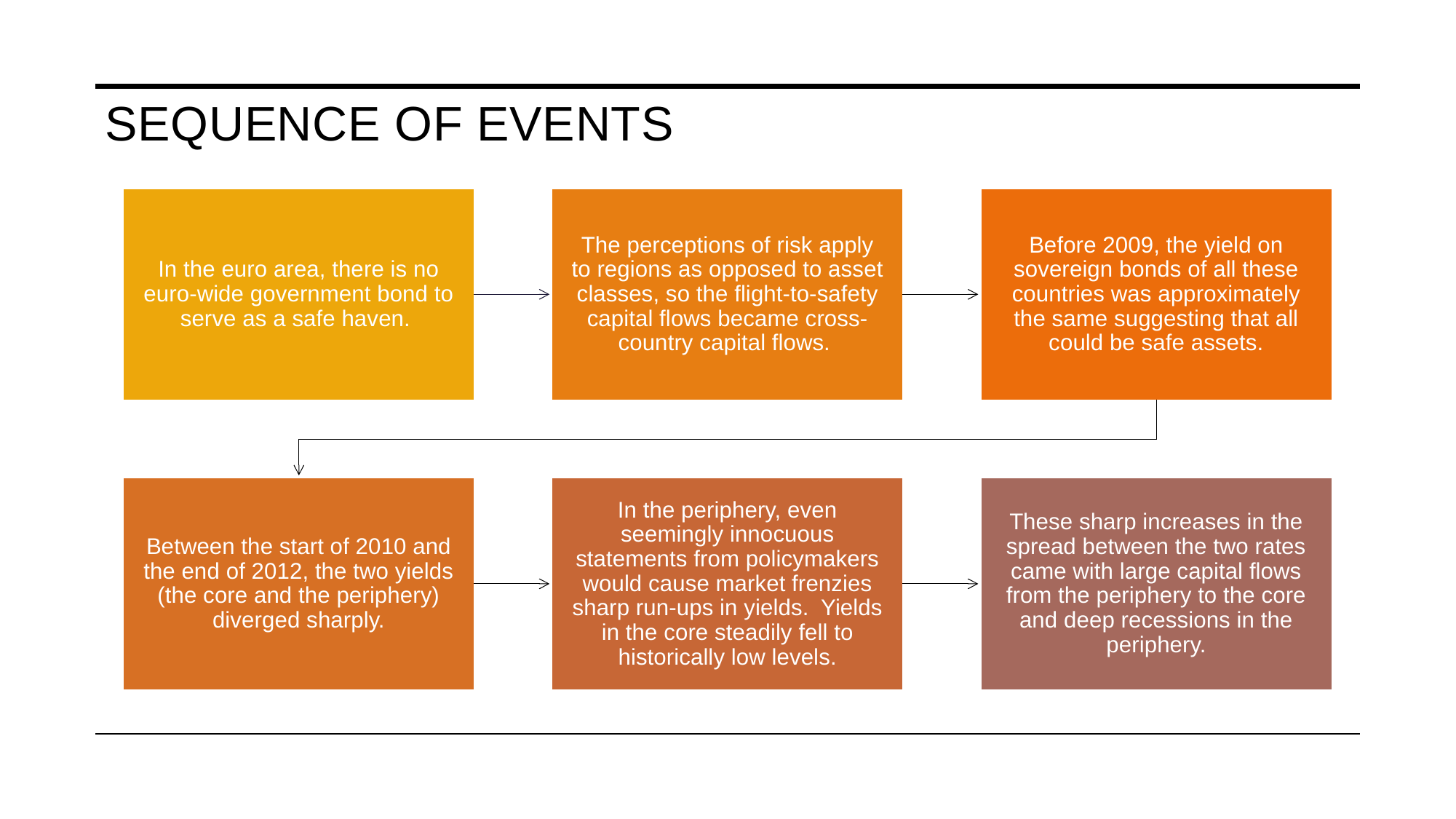

# Sequence of events

In the euro area, there is no euro-wide government bond to serve as a safe haven.

The perceptions of risk apply to regions as opposed to asset classes, so the flight-to-safety capital flows became cross-country capital flows.

Before 2009, the yield on sovereign bonds of all these countries was approximately the same suggesting that all could be safe assets.

Between the start of 2010 and the end of 2012, the two yields (the core and the periphery) diverged sharply.

In the periphery, even seemingly innocuous statements from policymakers would cause market frenzies sharp run-ups in yields.  Yields in the core steadily fell to historically low levels.
These sharp increases in the spread between the two rates came with large capital flows from the periphery to the core and deep recessions in the periphery.